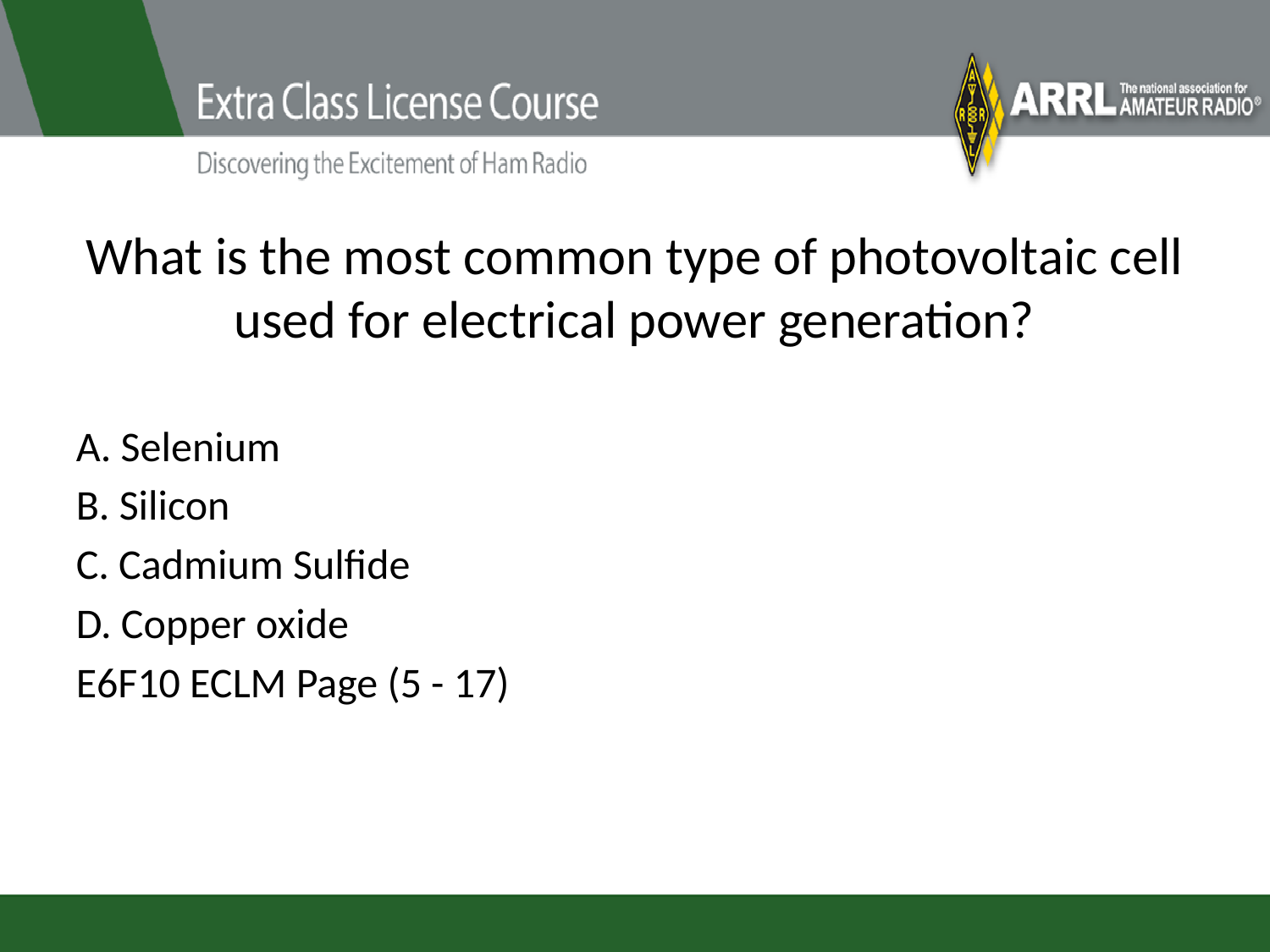

# What is the most common type of photovoltaic cell used for electrical power generation?
A. Selenium
B. Silicon
C. Cadmium Sulfide
D. Copper oxide
E6F10 ECLM Page (5 - 17)